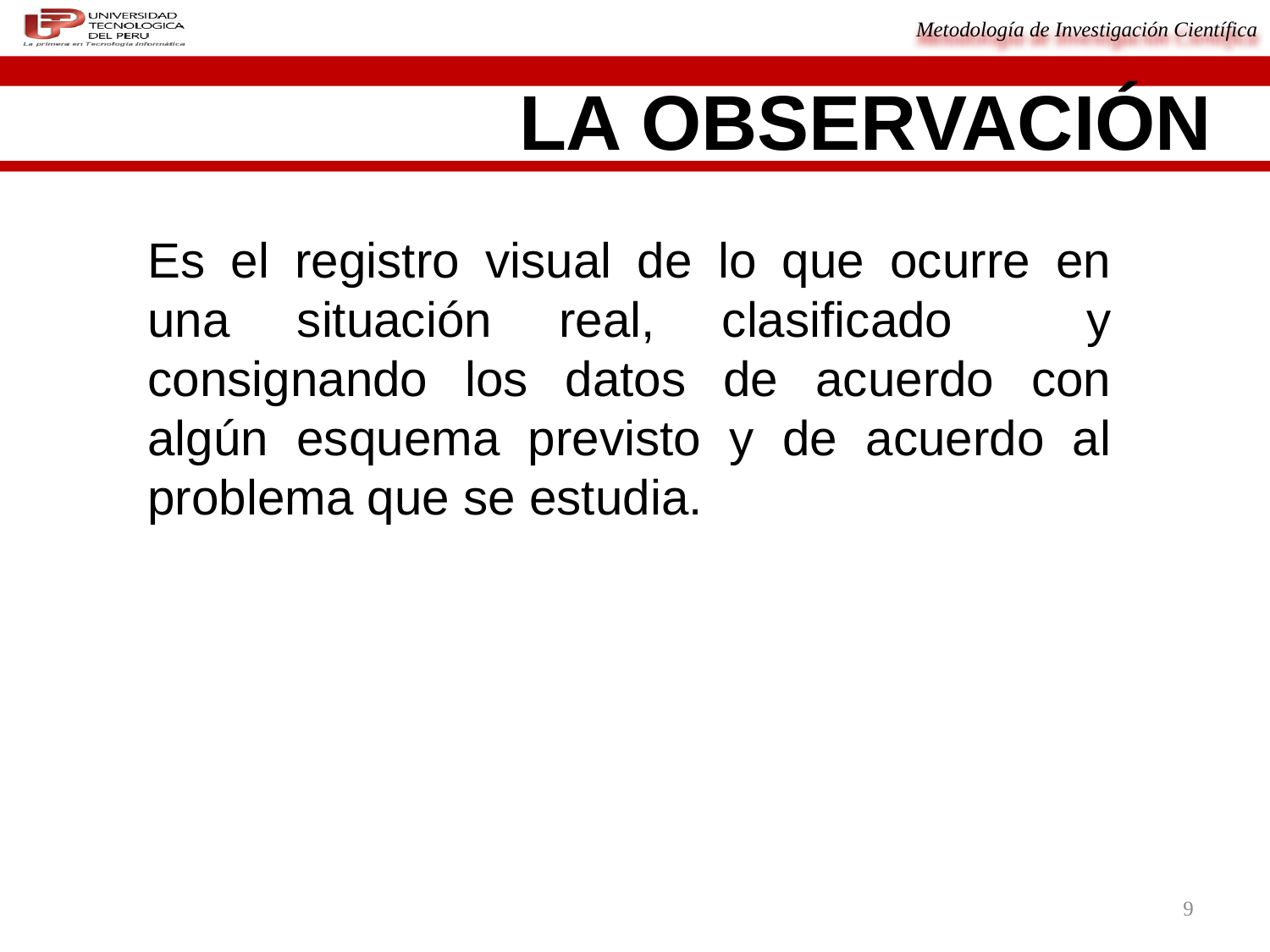

# LA OBSERVACIÓN
Es el registro visual de lo que ocurre en una situación real, clasificado  y consignando los datos de acuerdo con algún esquema previsto y de acuerdo al problema que se estudia.
9